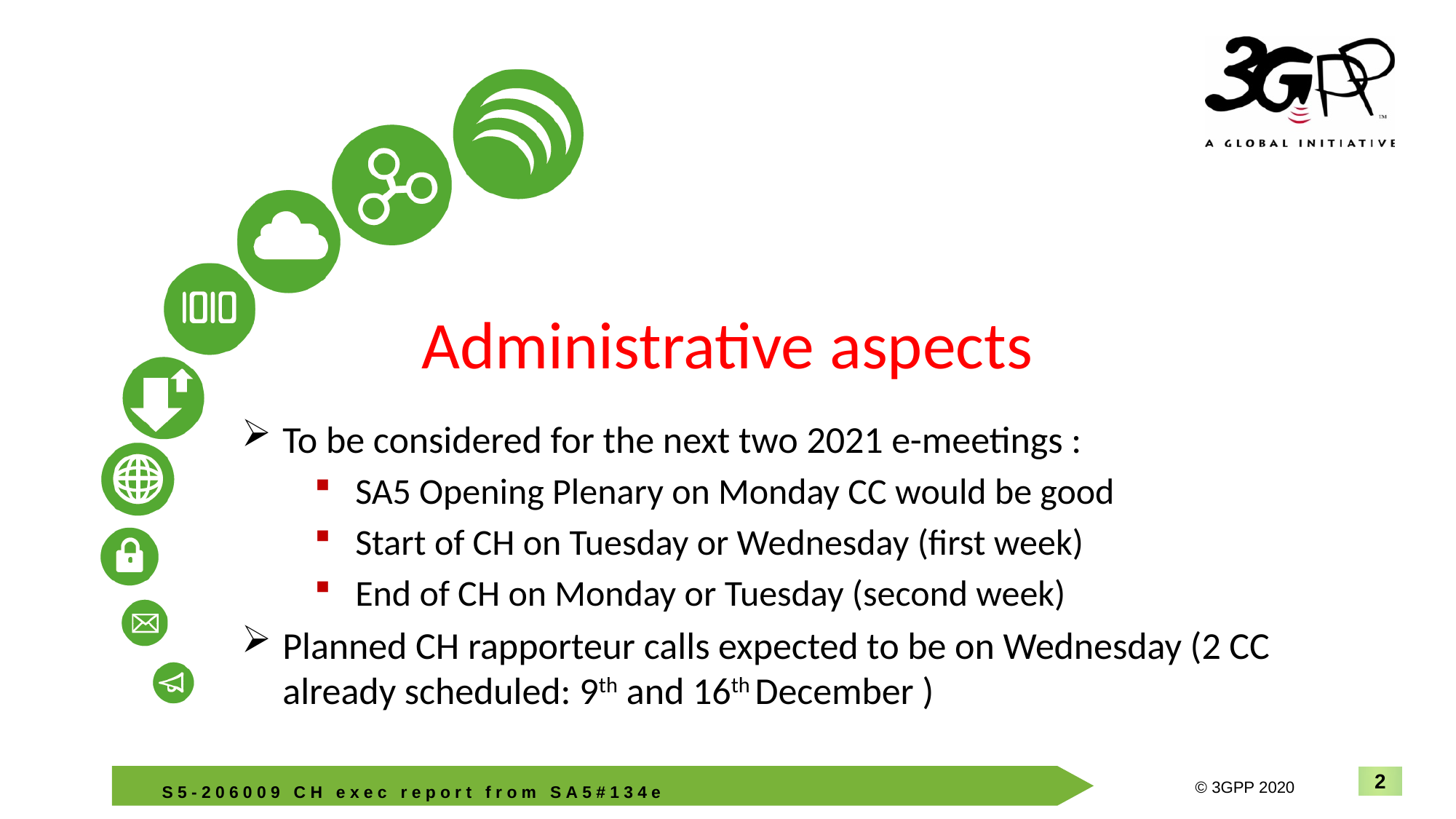

# Administrative aspects
To be considered for the next two 2021 e-meetings :
SA5 Opening Plenary on Monday CC would be good
Start of CH on Tuesday or Wednesday (first week)
End of CH on Monday or Tuesday (second week)
Planned CH rapporteur calls expected to be on Wednesday (2 CC already scheduled: 9th and 16th December )